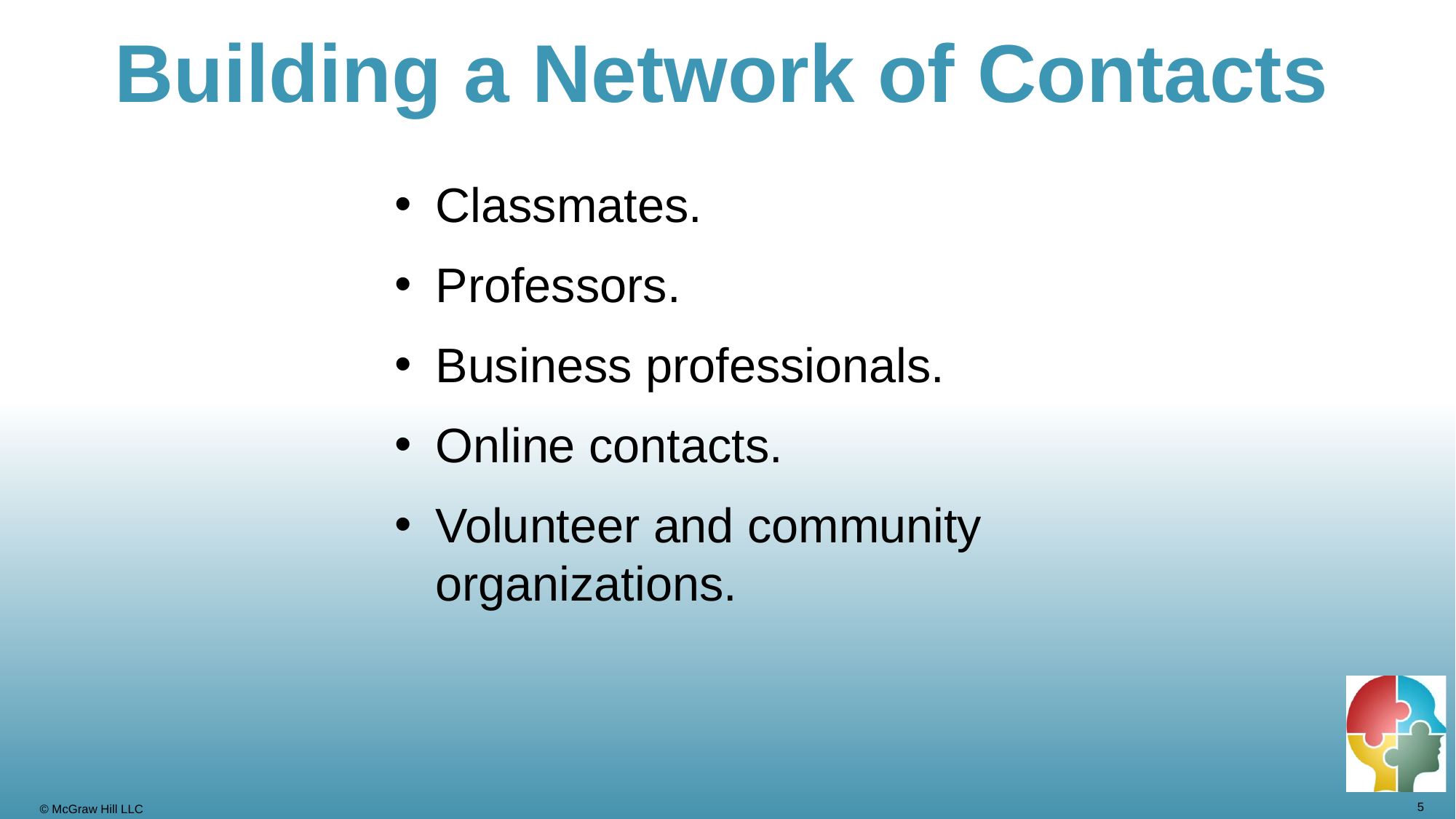

# Building a Network of Contacts
Classmates.
Professors.
Business professionals.
Online contacts.
Volunteer and community organizations.
5